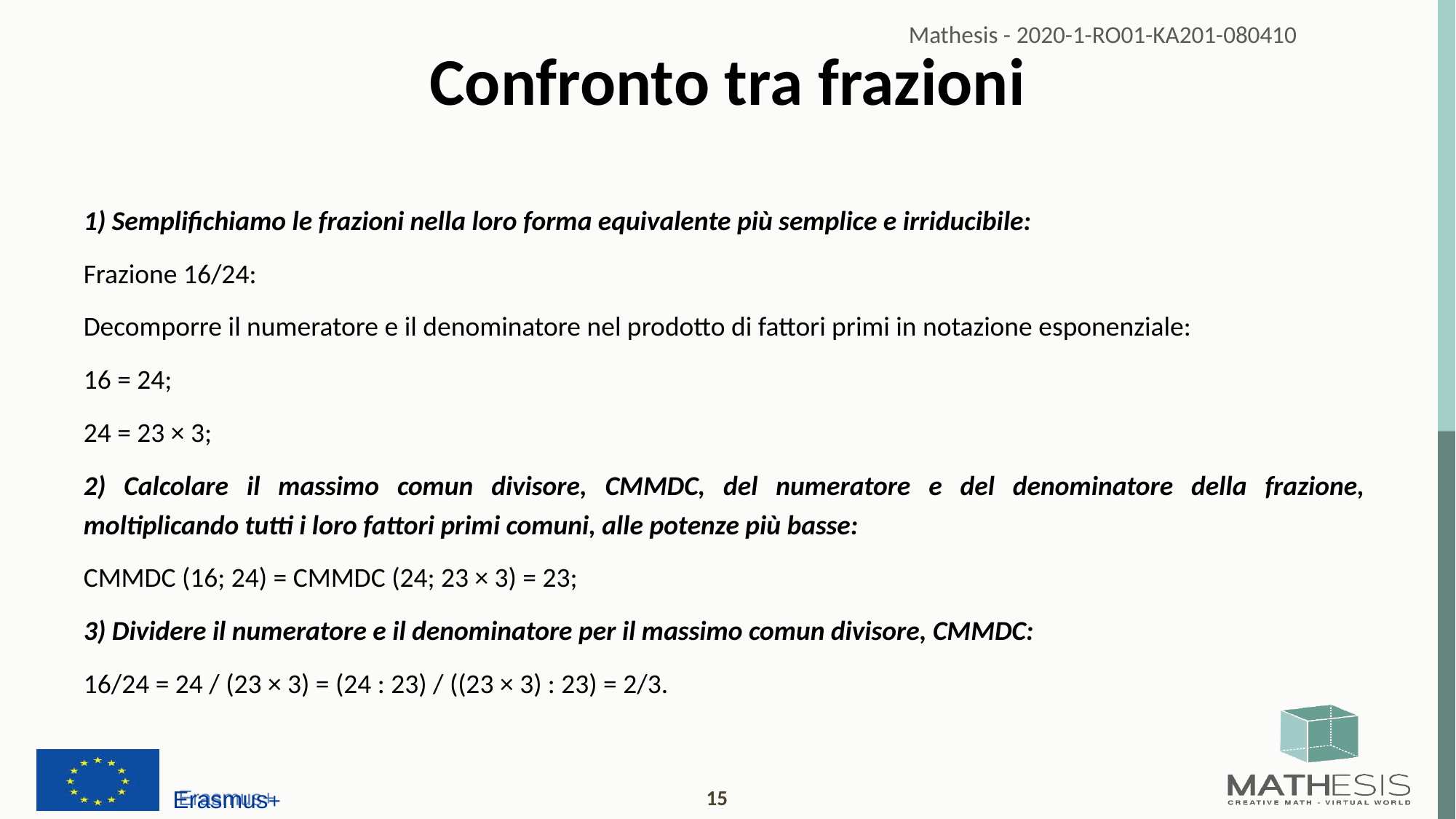

# Confronto tra frazioni
1) Semplifichiamo le frazioni nella loro forma equivalente più semplice e irriducibile:
Frazione 16/24:
Decomporre il numeratore e il denominatore nel prodotto di fattori primi in notazione esponenziale:
16 = 24;
24 = 23 × 3;
2) Calcolare il massimo comun divisore, CMMDC, del numeratore e del denominatore della frazione, moltiplicando tutti i loro fattori primi comuni, alle potenze più basse:
CMMDC (16; 24) = CMMDC (24; 23 × 3) = 23;
3) Dividere il numeratore e il denominatore per il massimo comun divisore, CMMDC:
16/24 = 24 / (23 × 3) = (24 : 23) / ((23 × 3) : 23) = 2/3.